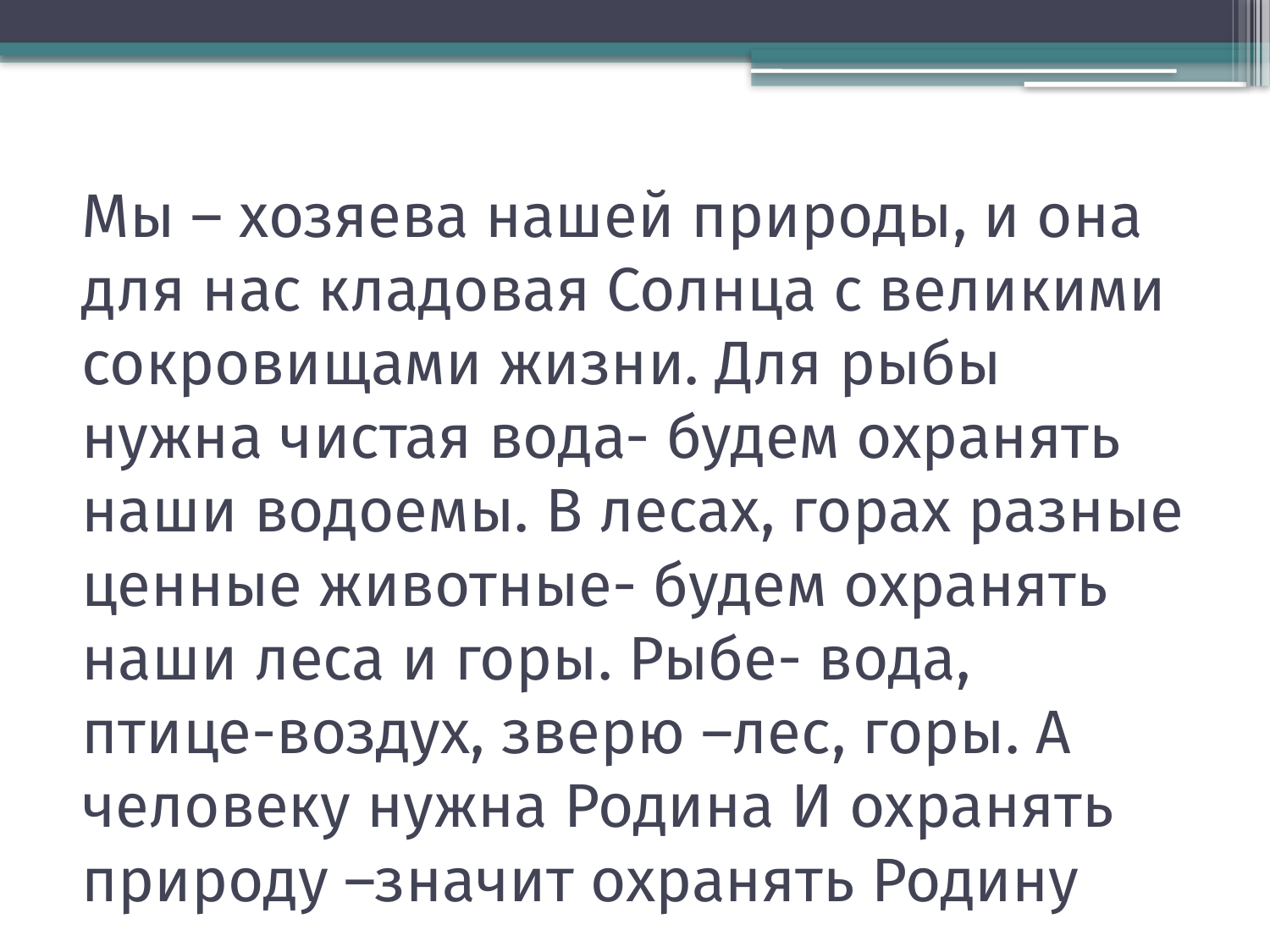

# Мы – хозяева нашей природы, и она для нас кладовая Солнца с великими сокровищами жизни. Для рыбы нужна чистая вода- будем охранять наши водоемы. В лесах, горах разные ценные животные- будем охранять наши леса и горы. Рыбе- вода, птице-воздух, зверю –лес, горы. А человеку нужна Родина И охранять природу –значит охранять Родину